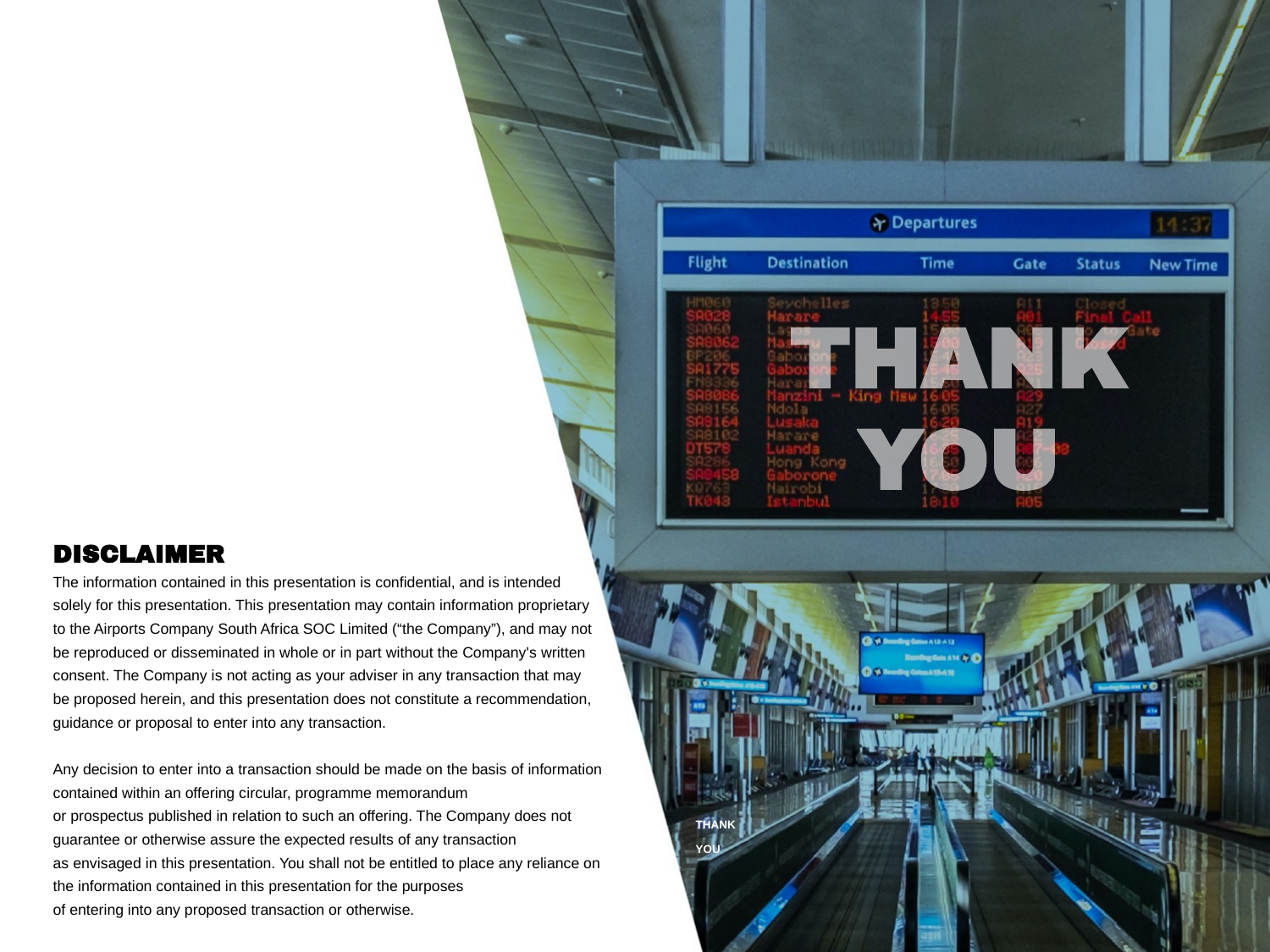

DISCLAIMER
The information contained in this presentation is confidential, and is intended solely for this presentation. This presentation may contain information proprietary to the Airports Company South Africa SOC Limited (“the Company”), and may not be reproduced or disseminated in whole or in part without the Company's written consent. The Company is not acting as your adviser in any transaction that may be proposed herein, and this presentation does not constitute a recommendation, guidance or proposal to enter into any transaction.

Any decision to enter into a transaction should be made on the basis of information contained within an offering circular, programme memorandum
or prospectus published in relation to such an offering. The Company does not guarantee or otherwise assure the expected results of any transaction
as envisaged in this presentation. You shall not be entitled to place any reliance on the information contained in this presentation for the purposes
of entering into any proposed transaction or otherwise.
Thank
you